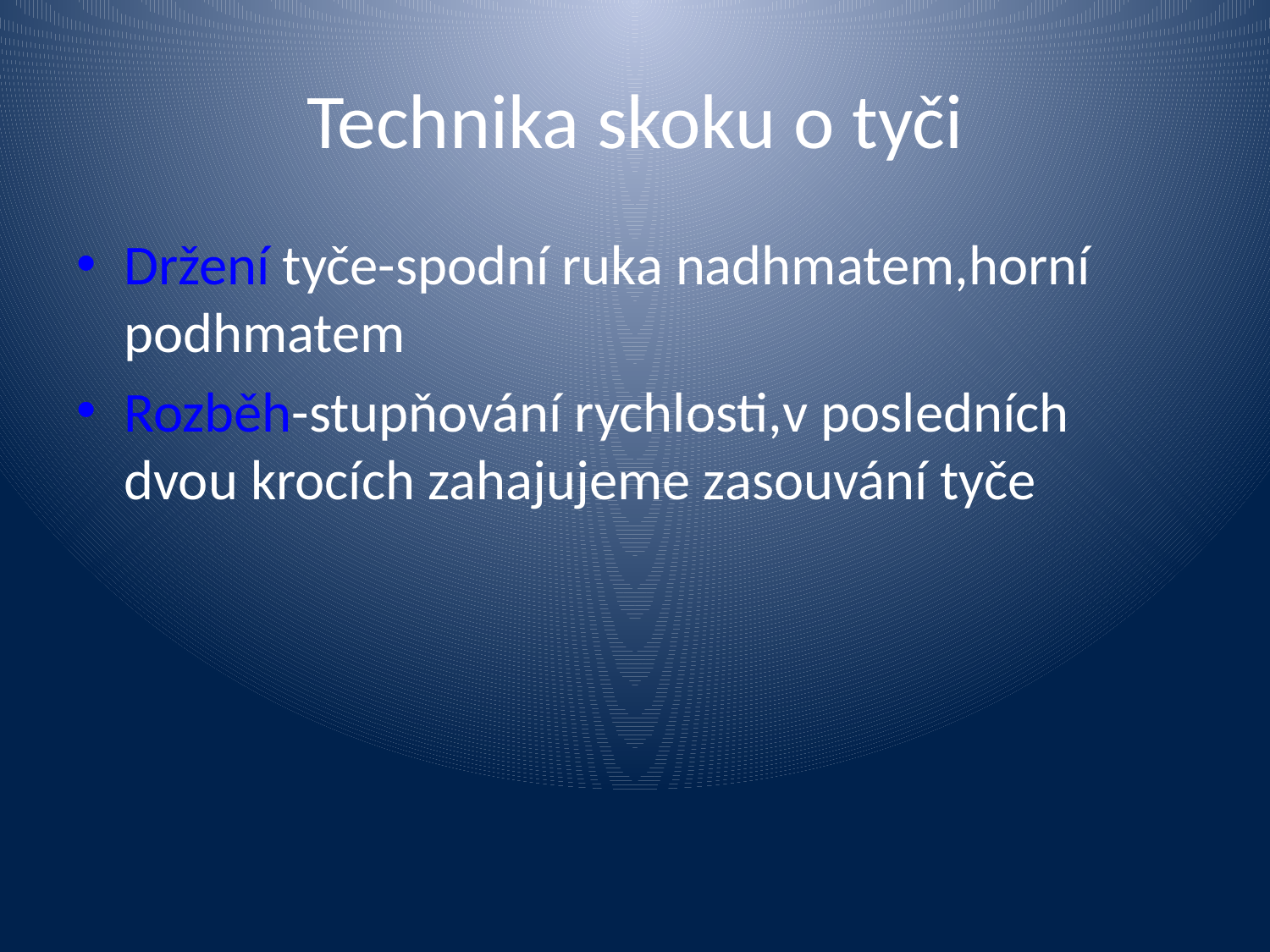

# Technika skoku o tyči
Držení tyče-spodní ruka nadhmatem,horní podhmatem
Rozběh-stupňování rychlosti,v posledních dvou krocích zahajujeme zasouvání tyče